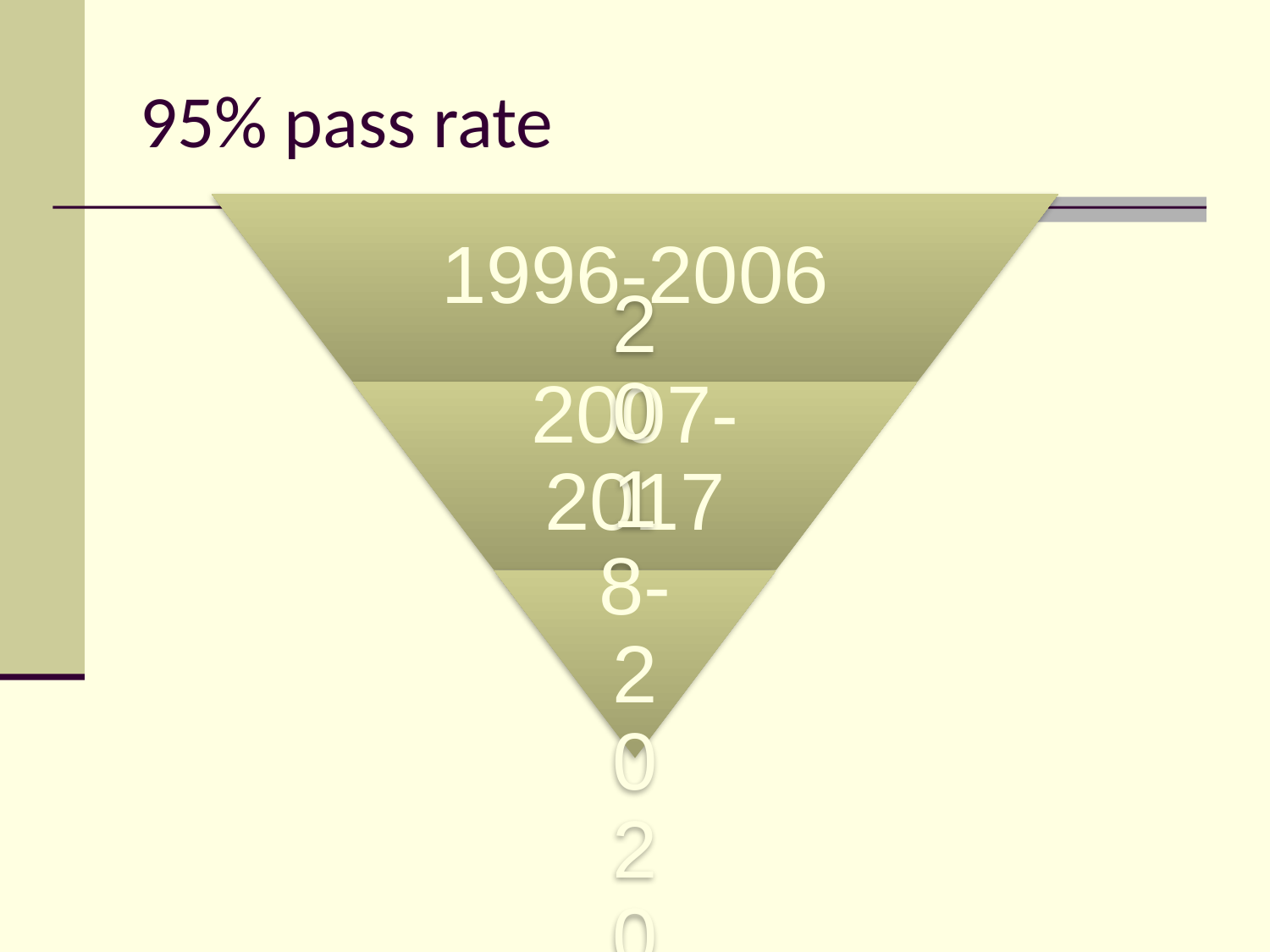

# 95% pass rate
1996-2006
2007-2017
2018-2020